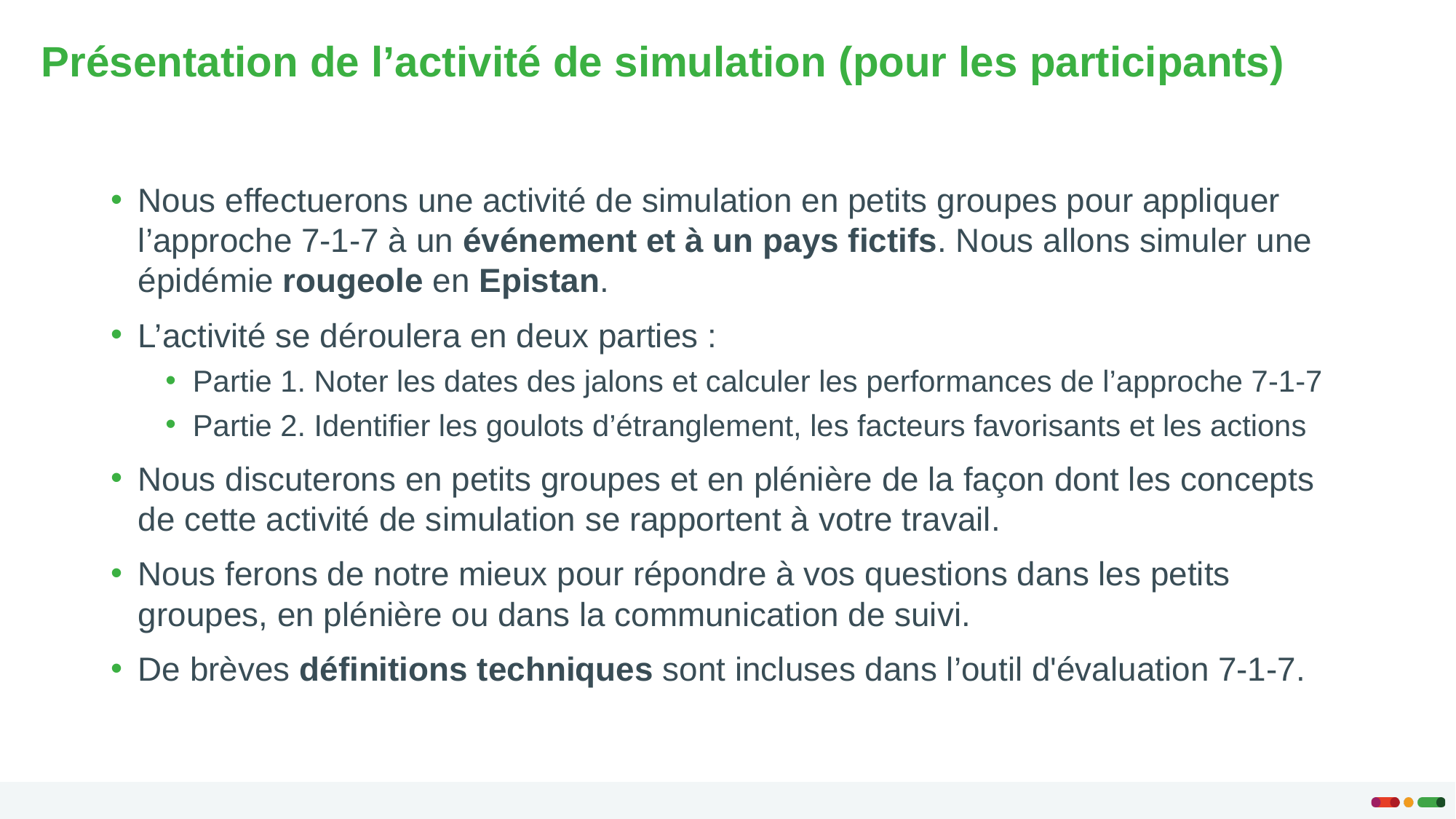

# Présentation de l’activité de simulation (pour les participants)
Nous effectuerons une activité de simulation en petits groupes pour appliquer l’approche 7-1-7 à un événement et à un pays fictifs. Nous allons simuler une épidémie rougeole en Epistan.
L’activité se déroulera en deux parties :
Partie 1. Noter les dates des jalons et calculer les performances de l’approche 7-1-7
Partie 2. Identifier les goulots d’étranglement, les facteurs favorisants et les actions
Nous discuterons en petits groupes et en plénière de la façon dont les concepts de cette activité de simulation se rapportent à votre travail.
Nous ferons de notre mieux pour répondre à vos questions dans les petits groupes, en plénière ou dans la communication de suivi.
De brèves définitions techniques sont incluses dans l’outil d'évaluation 7-1-7.